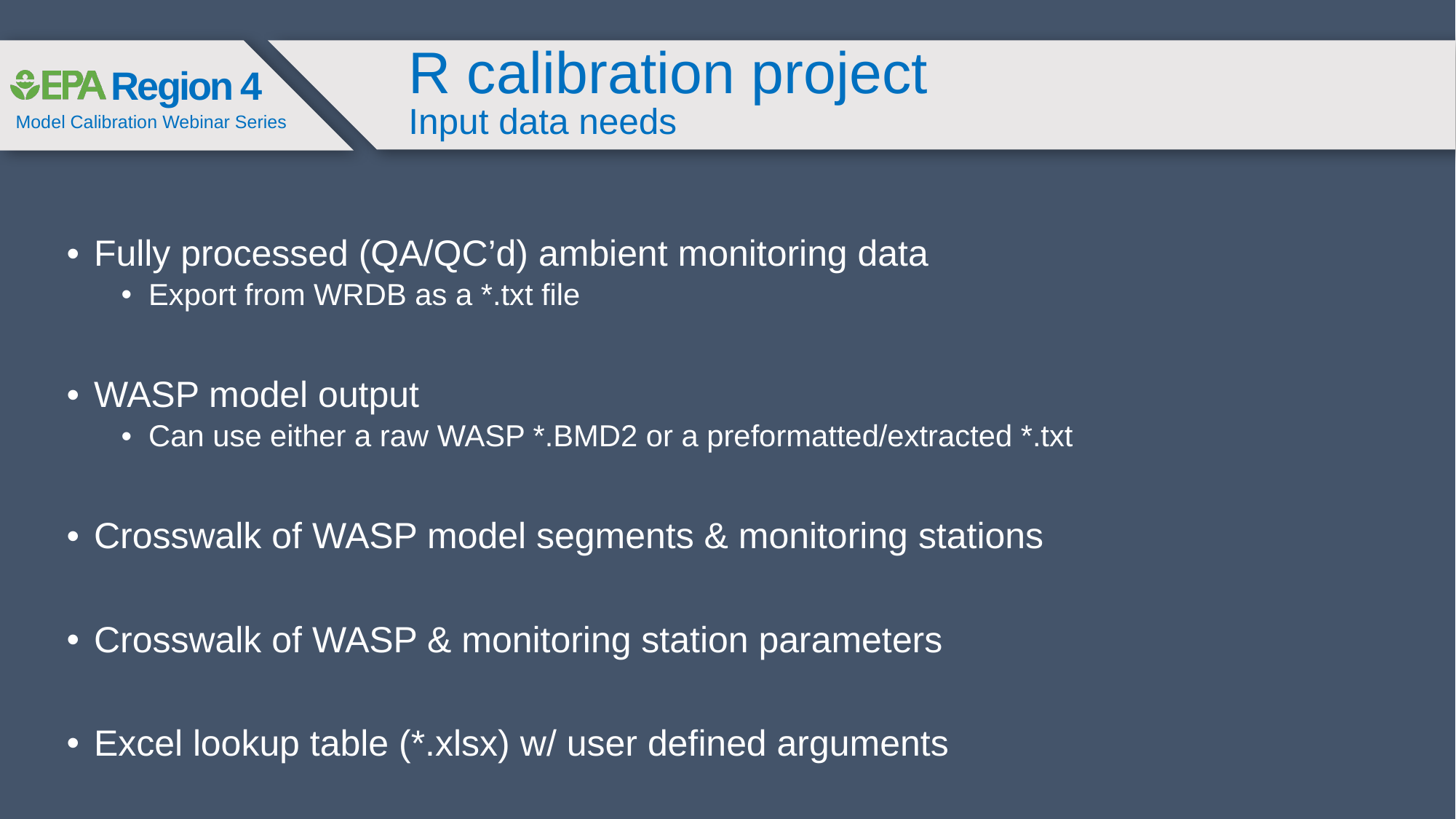

# R calibration project Input data needs
Fully processed (QA/QC’d) ambient monitoring data
Export from WRDB as a *.txt file

WASP model output
Can use either a raw WASP *.BMD2 or a preformatted/extracted *.txt

Crosswalk of WASP model segments & monitoring stations

Crosswalk of WASP & monitoring station parameters

Excel lookup table (*.xlsx) w/ user defined arguments